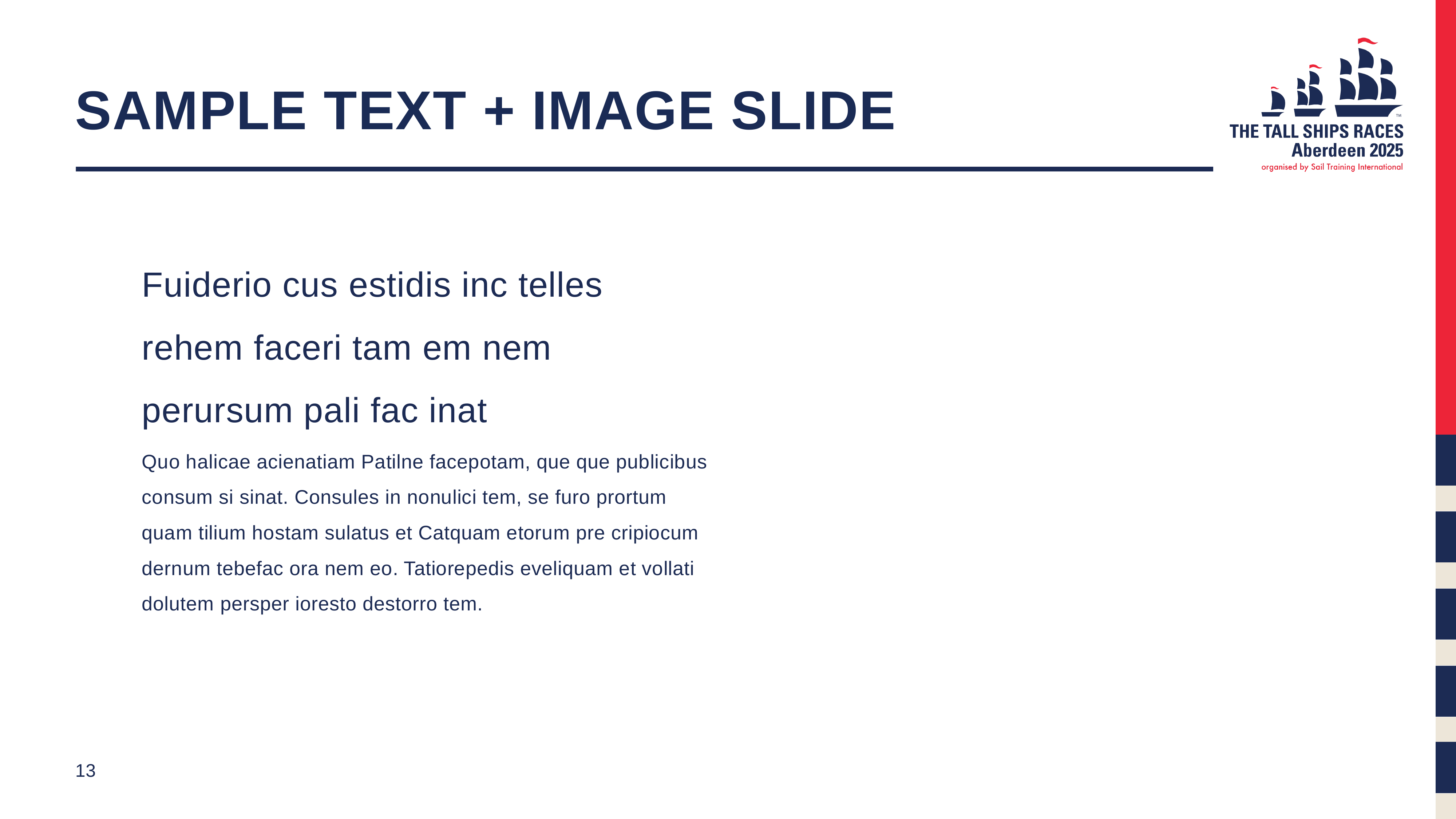

# SAMPLE TEXT + IMAGE SLIDE
Fuiderio cus estidis inc telles rehem faceri tam em nem perursum pali fac inat
Quo halicae acienatiam Patilne facepotam, que que publicibus consum si sinat. Consules in nonulici tem, se furo prortum quam tilium hostam sulatus et Catquam etorum pre cripiocum dernum tebefac ora nem eo. Tatiorepedis eveliquam et vollati dolutem persper ioresto destorro tem.

13